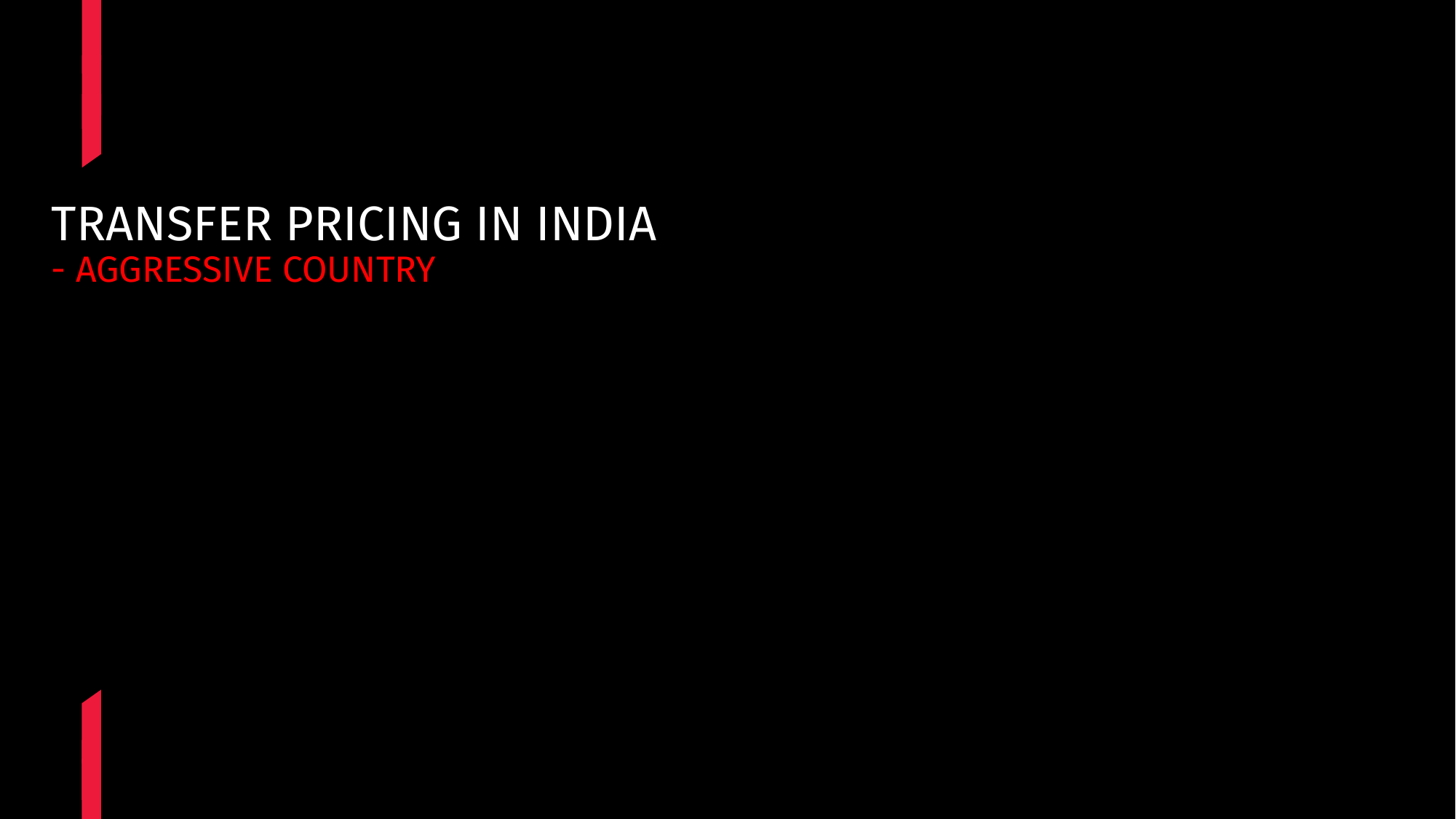

# TRANSFER PRICING IN INDIA - AGGRESSIVE COUNTRY